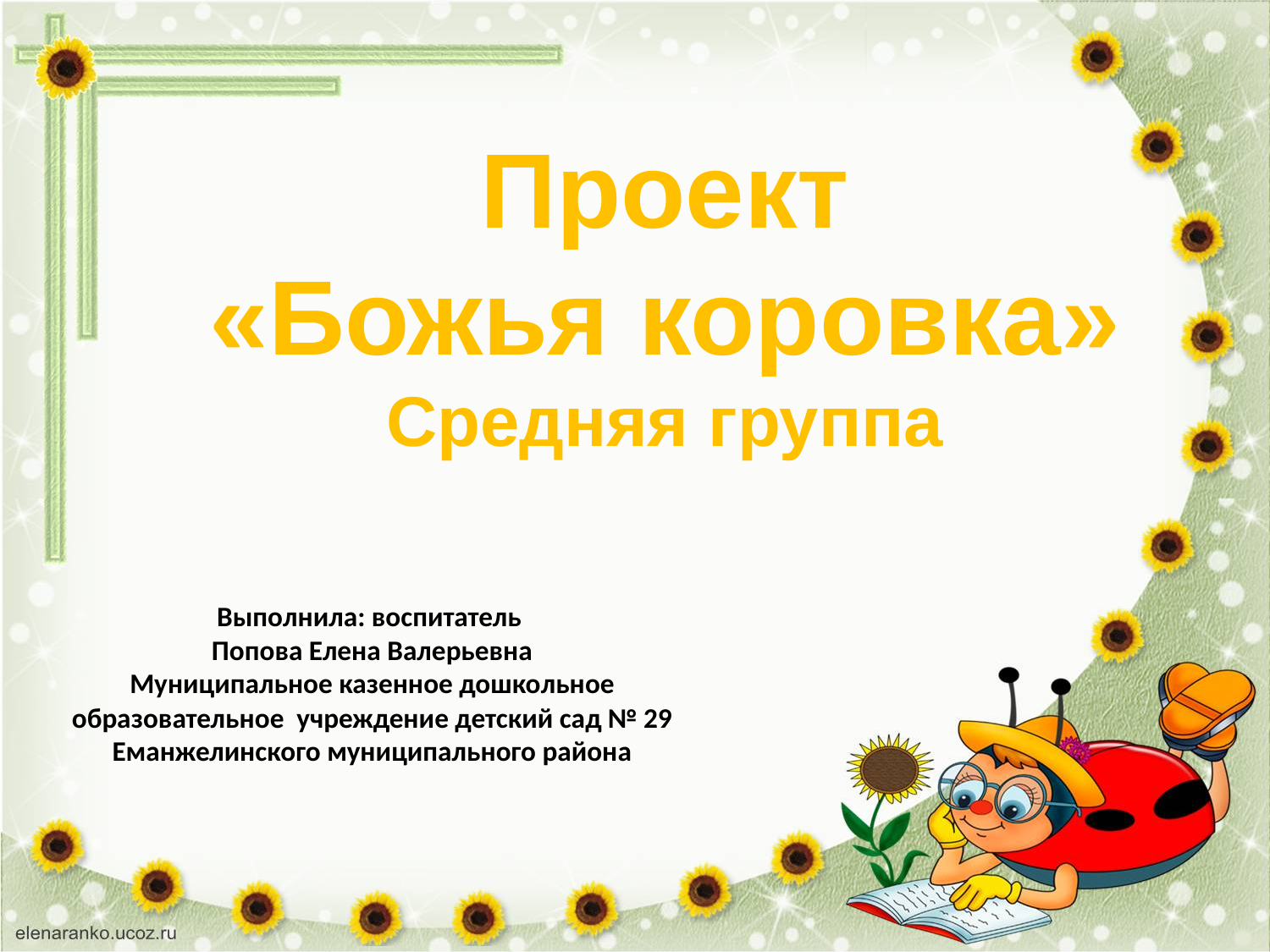

Проект
«Божья коровка»
Средняя группа

Выполнила: воспитатель
Попова Елена Валерьевна
Муниципальное казенное дошкольное образовательное  учреждение детский сад № 29
Еманжелинского муниципального района